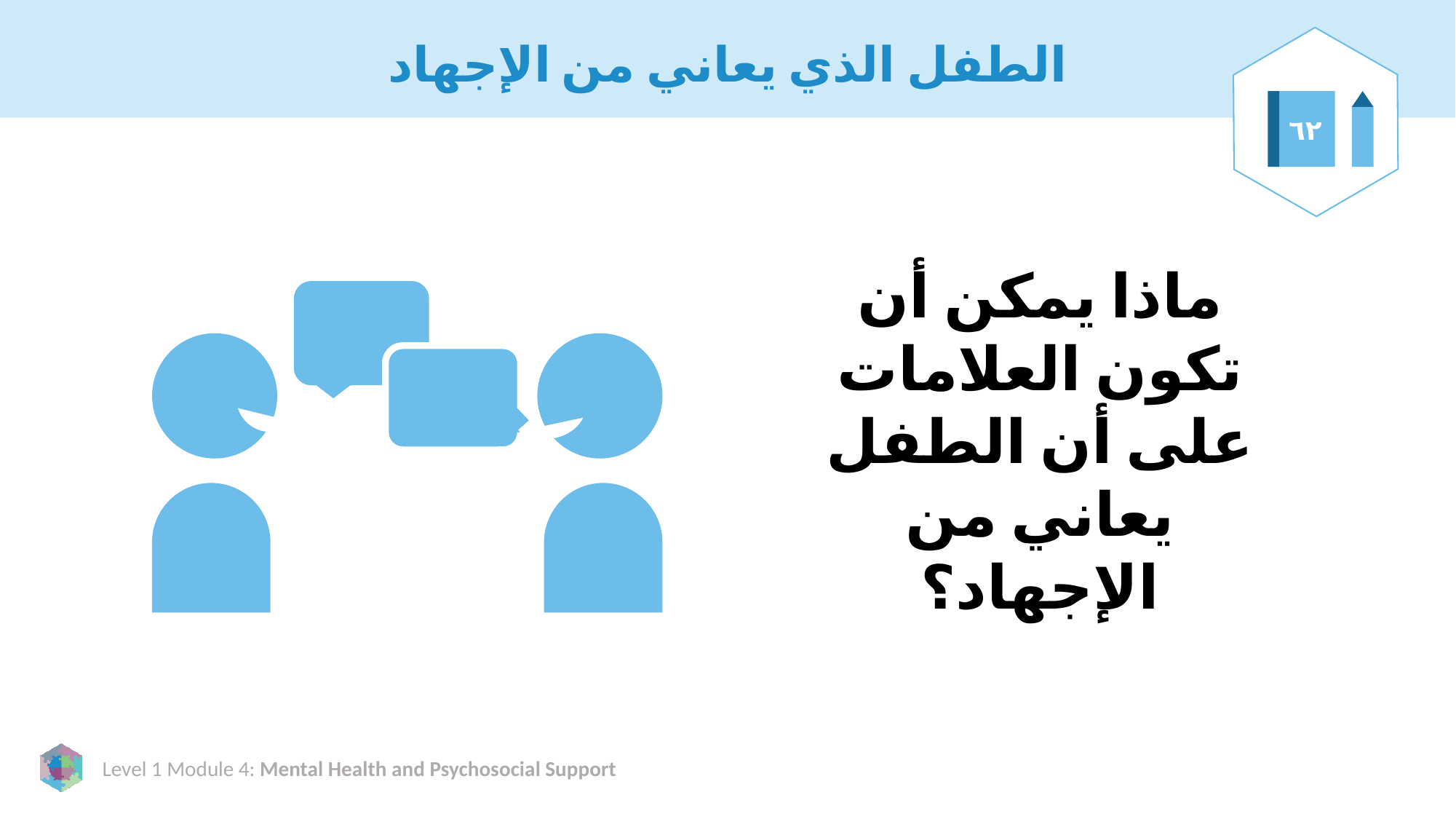

# الطفل الذي يعاني من الإجهاد

٦٢

ماذا يمكن أن تكون العلامات على أن الطفل يعاني من الإجهاد؟